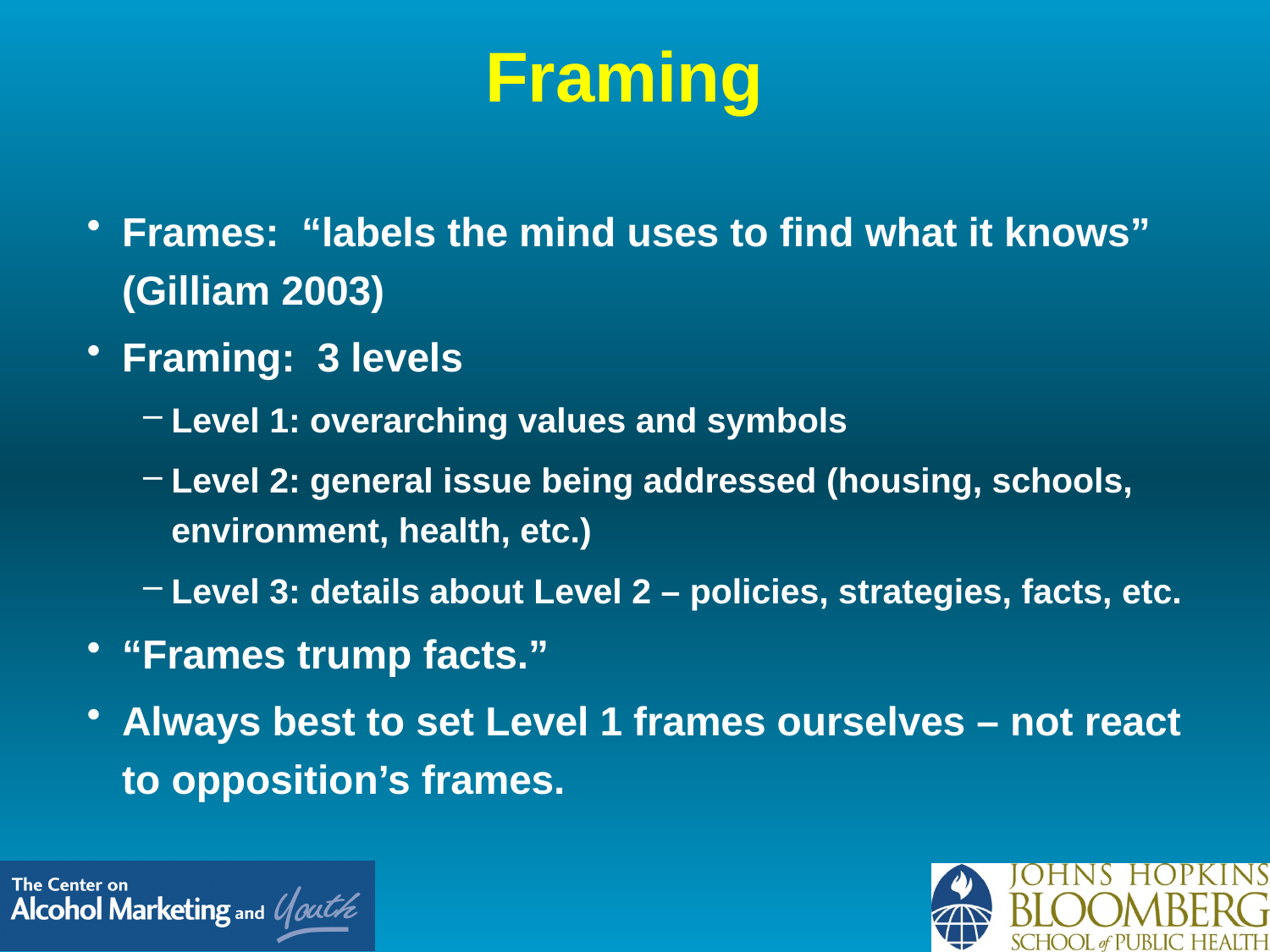

# Framing
Frames:  “labels the mind uses to find what it knows” (Gilliam 2003)
Framing:  3 levels
Level 1: overarching values and symbols
Level 2: general issue being addressed (housing, schools, environment, health, etc.)
Level 3: details about Level 2 – policies, strategies, facts, etc.
“Frames trump facts.”
Always best to set Level 1 frames ourselves – not react to opposition’s frames.